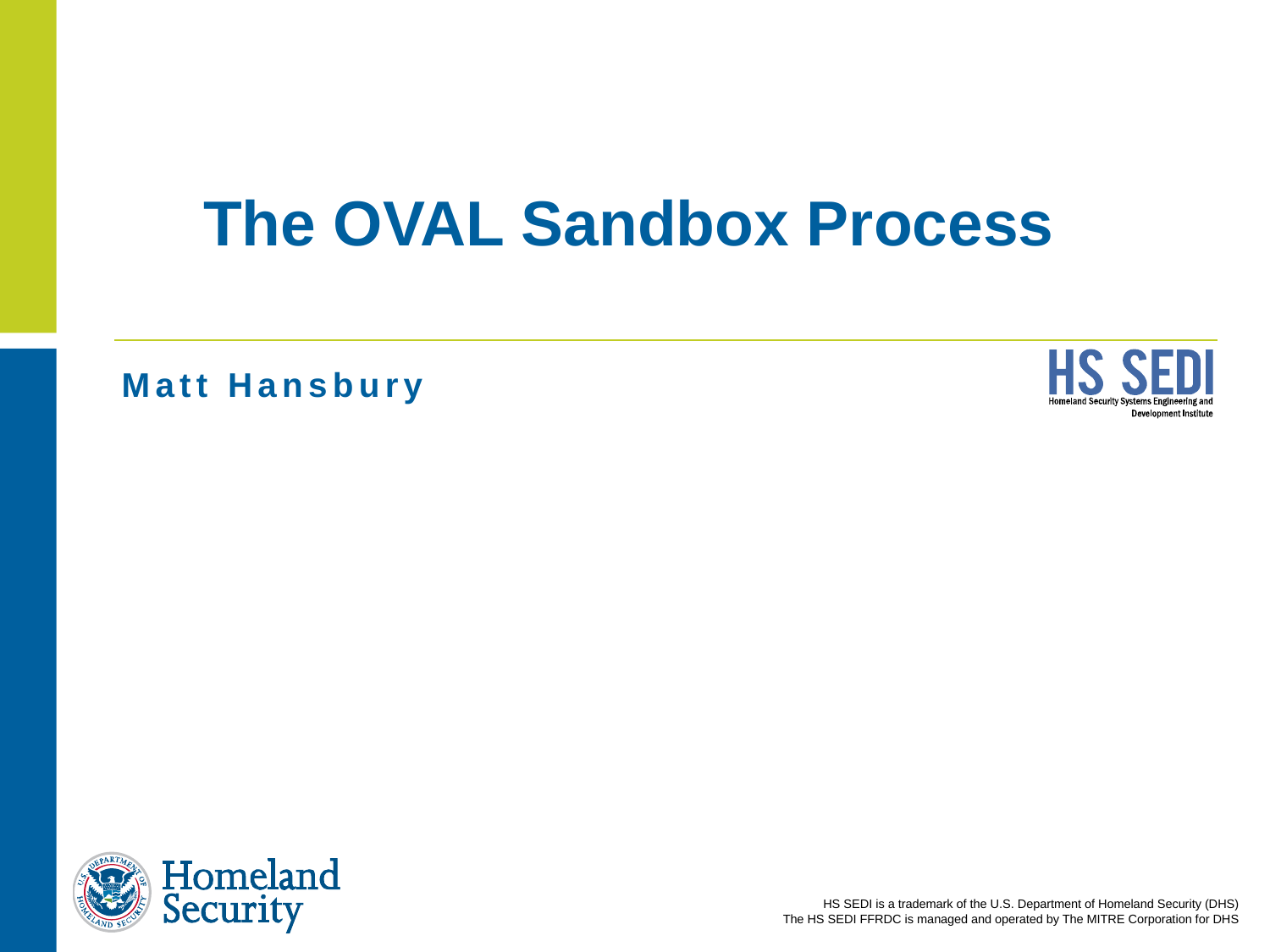

# The OVAL Sandbox Process
Matt Hansbury